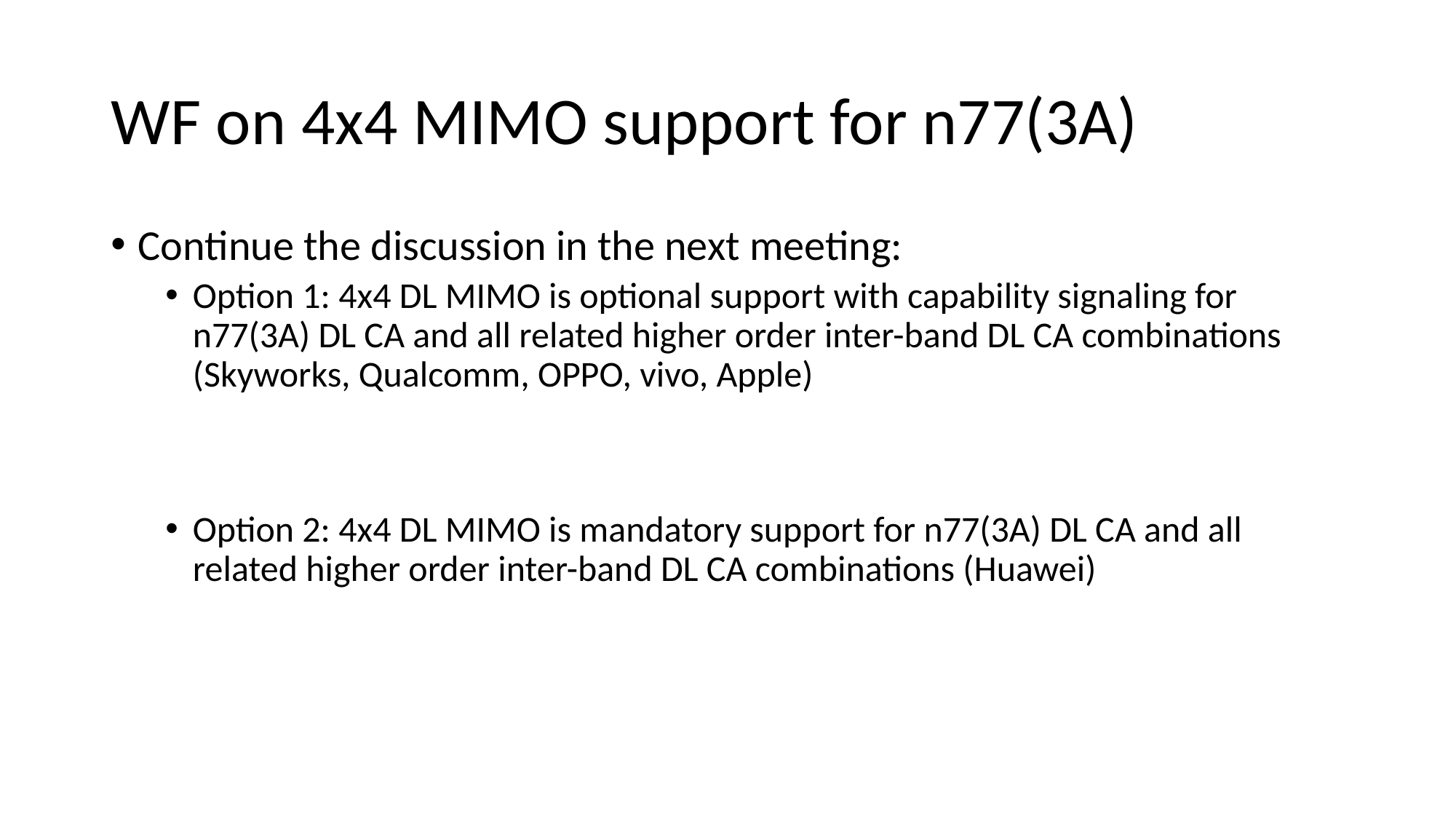

# WF on 4x4 MIMO support for n77(3A)
Continue the discussion in the next meeting:
Option 1: 4x4 DL MIMO is optional support with capability signaling for n77(3A) DL CA and all related higher order inter-band DL CA combinations (Skyworks, Qualcomm, OPPO, vivo, Apple)

Option 2: 4x4 DL MIMO is mandatory support for n77(3A) DL CA and all related higher order inter-band DL CA combinations (Huawei)